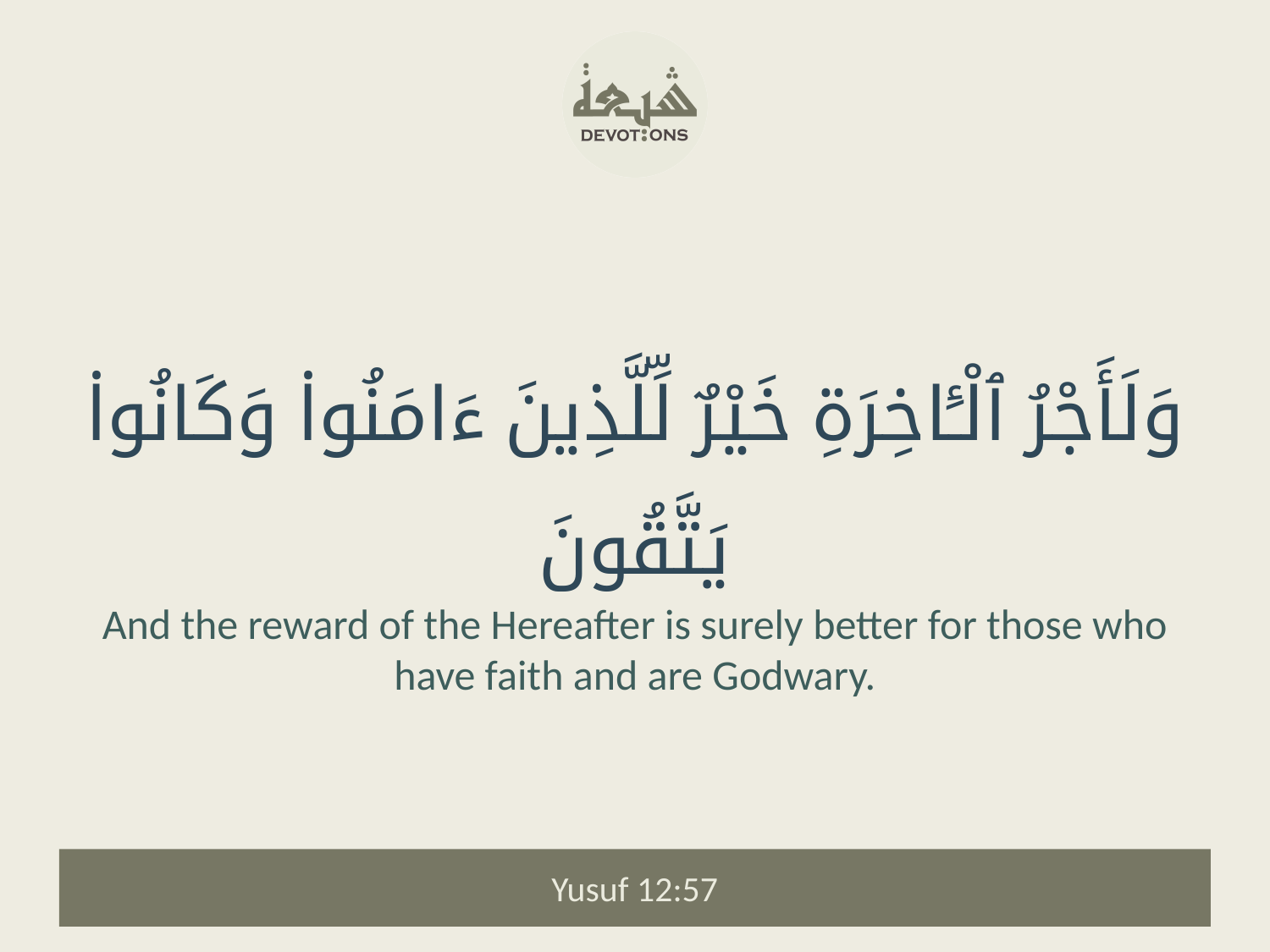

وَلَأَجْرُ ٱلْـَٔاخِرَةِ خَيْرٌ لِّلَّذِينَ ءَامَنُوا۟ وَكَانُوا۟ يَتَّقُونَ
And the reward of the Hereafter is surely better for those who have faith and are Godwary.
Yusuf 12:57